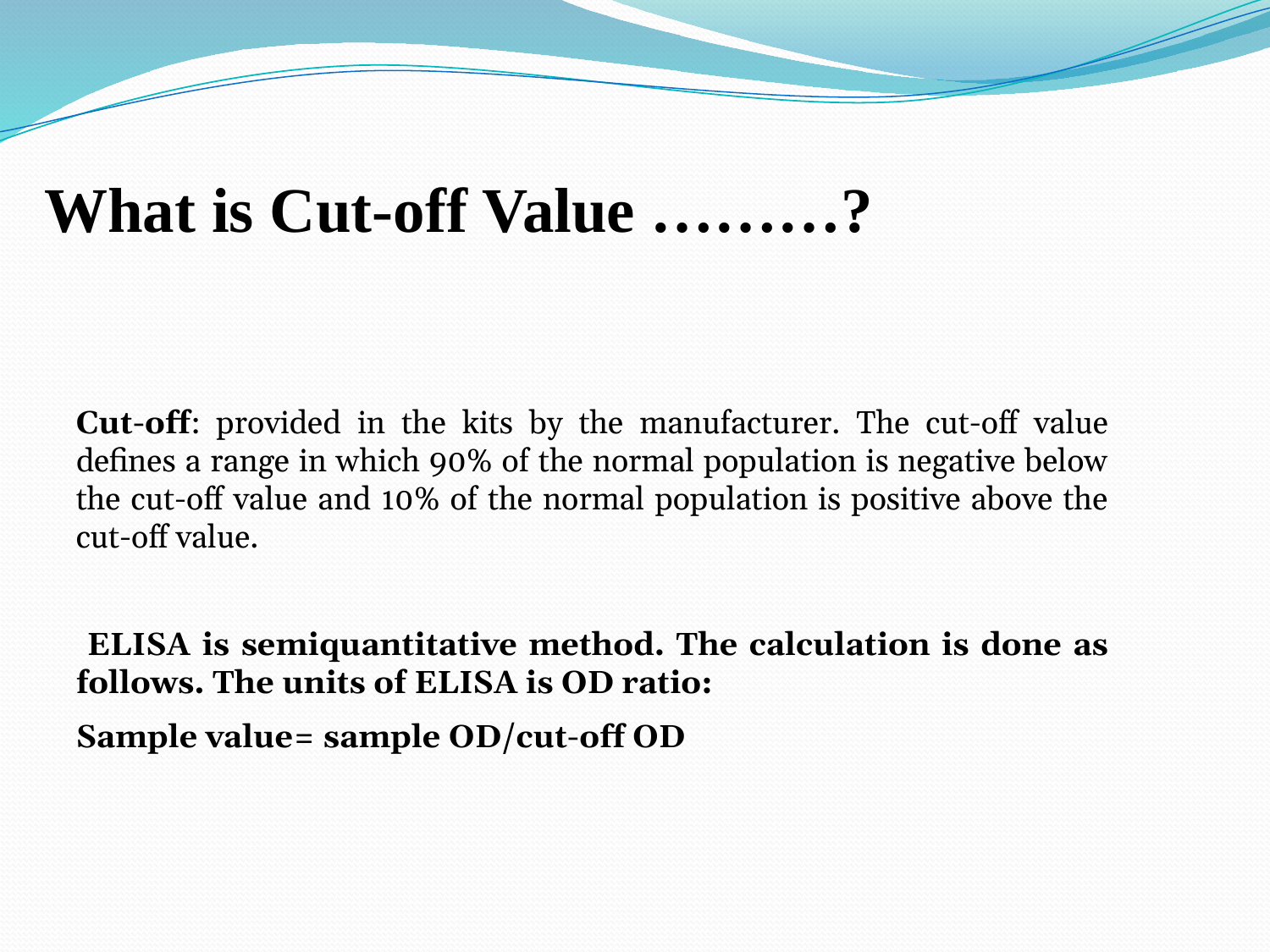

What is Cut-off Value ………?

Cut-off: provided in the kits by the manufacturer. The cut-off value defines a range in which 90% of the normal population is negative below the cut-off value and 10% of the normal population is positive above the cut-off value.

 ELISA is semiquantitative method. The calculation is done as follows. The units of ELISA is OD ratio:
Sample value= sample OD/cut-off OD